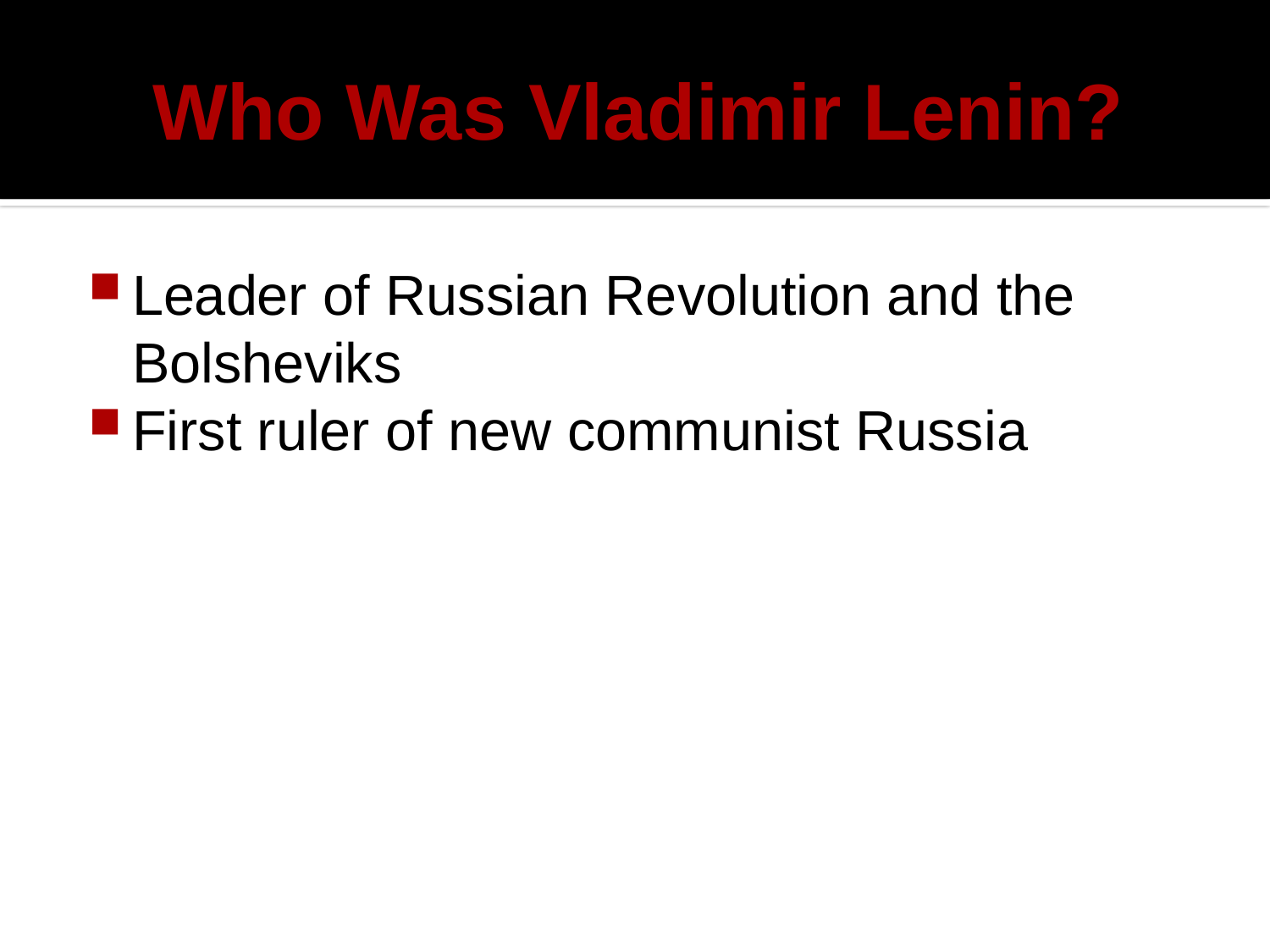

# Who Was Vladimir Lenin?
Leader of Russian Revolution and the Bolsheviks
First ruler of new communist Russia